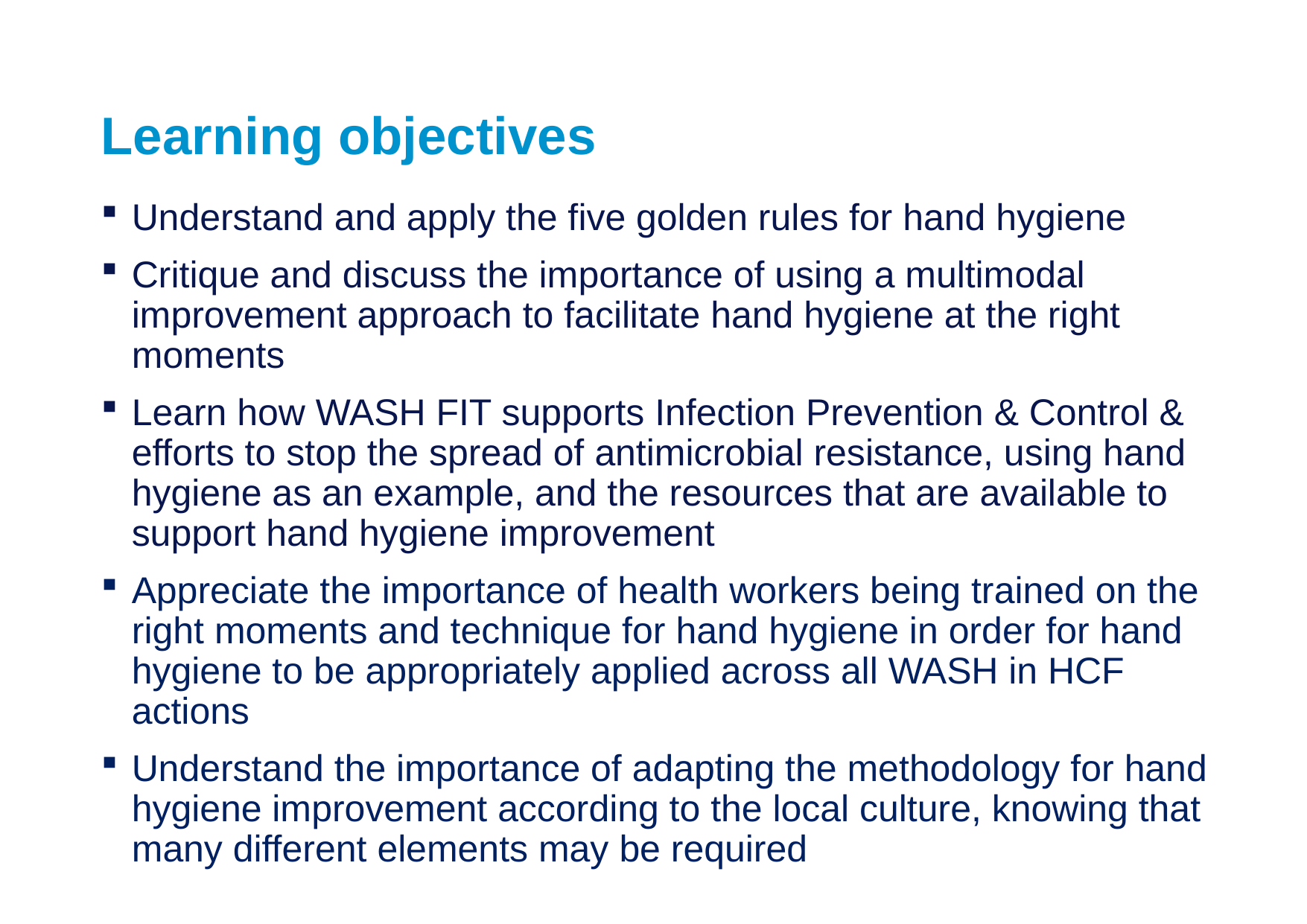

# Learning objectives
Understand and apply the five golden rules for hand hygiene
Critique and discuss the importance of using a multimodal improvement approach to facilitate hand hygiene at the right moments
Learn how WASH FIT supports Infection Prevention & Control & efforts to stop the spread of antimicrobial resistance, using hand hygiene as an example, and the resources that are available to support hand hygiene improvement
Appreciate the importance of health workers being trained on the right moments and technique for hand hygiene in order for hand hygiene to be appropriately applied across all WASH in HCF actions
Understand the importance of adapting the methodology for hand hygiene improvement according to the local culture, knowing that many different elements may be required